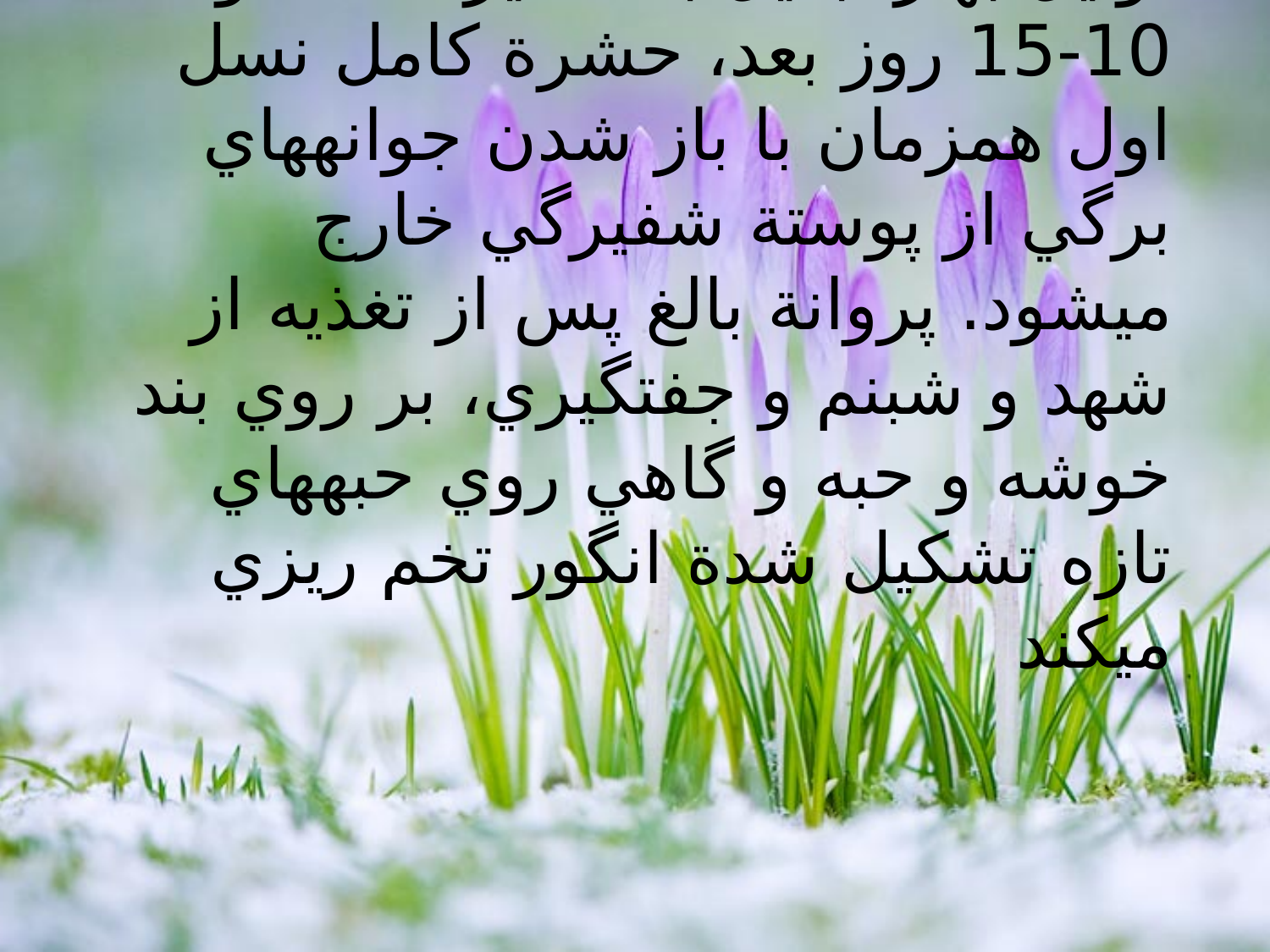

# اوايل بهار تبديل به شفيره شده و 10-15 روز بعد، حشرة كامل نسل اول همزمان با باز شدن جوانه‎هاي برگي از پوستة شفيرگي خارج مي‎شود. پروانة بالغ پس از تغذيه از شهد و شبنم و جفتگيري، بر روي بند خوشه و حبه و گاهي روي حبه‎هاي تازه تشكيل شدة انگور تخم ريزي مي‎كند